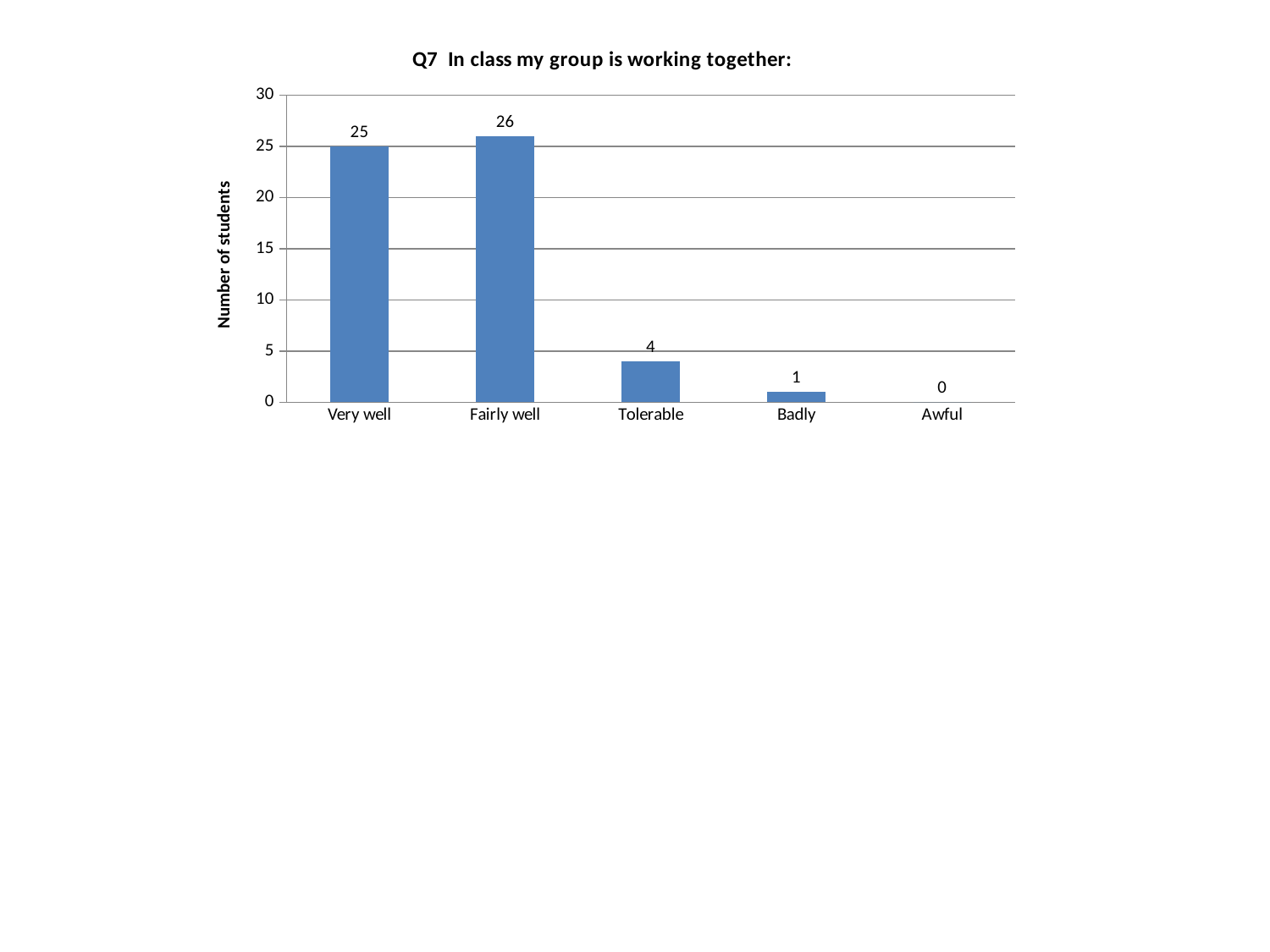

### Chart: Q7  In class my group is working together:

| Category |  |
|---|---|
| Very well | 25.0 |
| Fairly well | 26.0 |
| Tolerable | 4.0 |
| Badly | 1.0 |
| Awful | 0.0 |